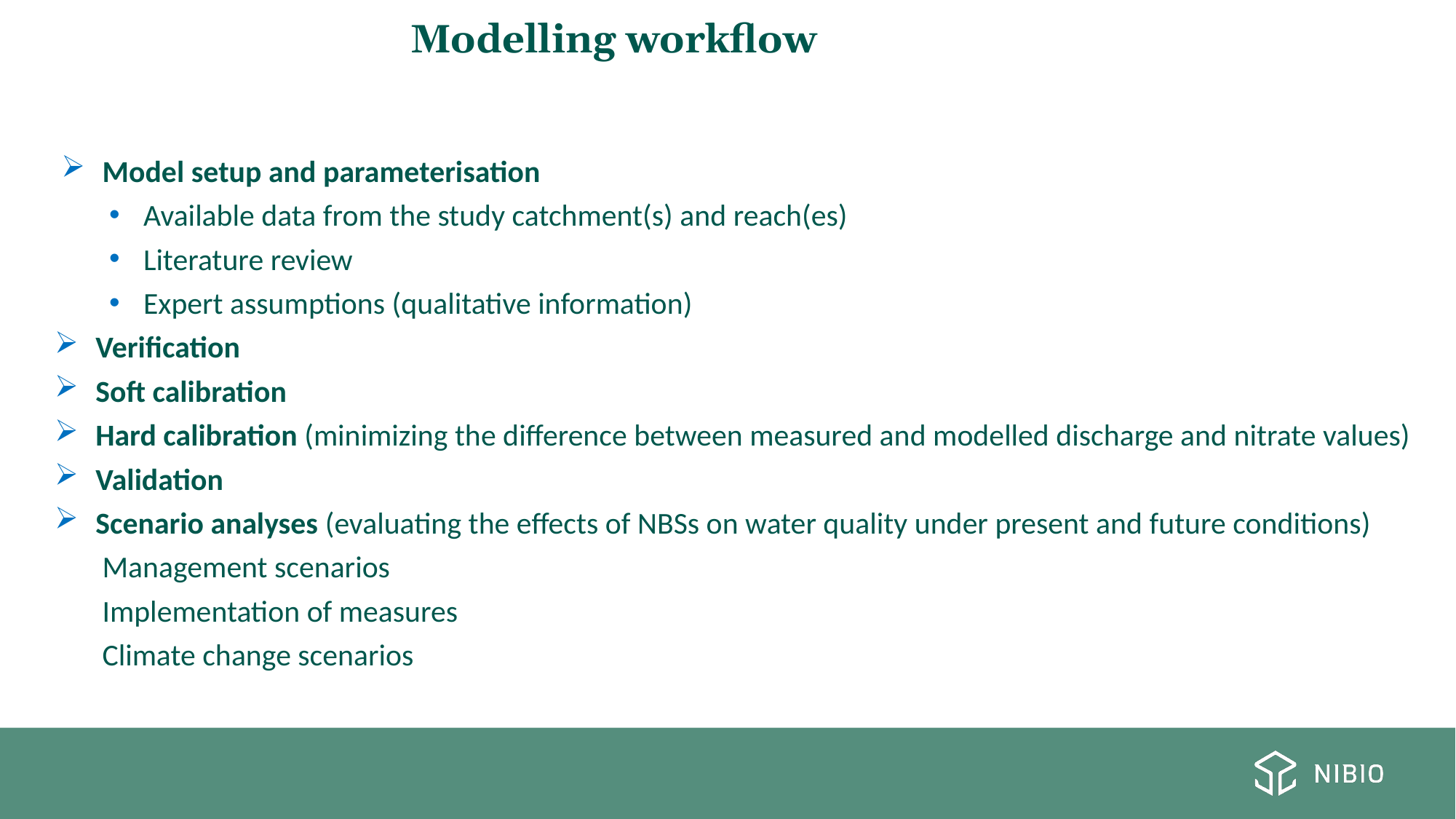

# Modelling workflow
Model setup and parameterisation
Available data from the study catchment(s) and reach(es)
Literature review
Expert assumptions (qualitative information)
Verification
Soft calibration
Hard calibration (minimizing the difference between measured and modelled discharge and nitrate values)
Validation
Scenario analyses (evaluating the effects of NBSs on water quality under present and future conditions)
Management scenarios
Implementation of measures
Climate change scenarios